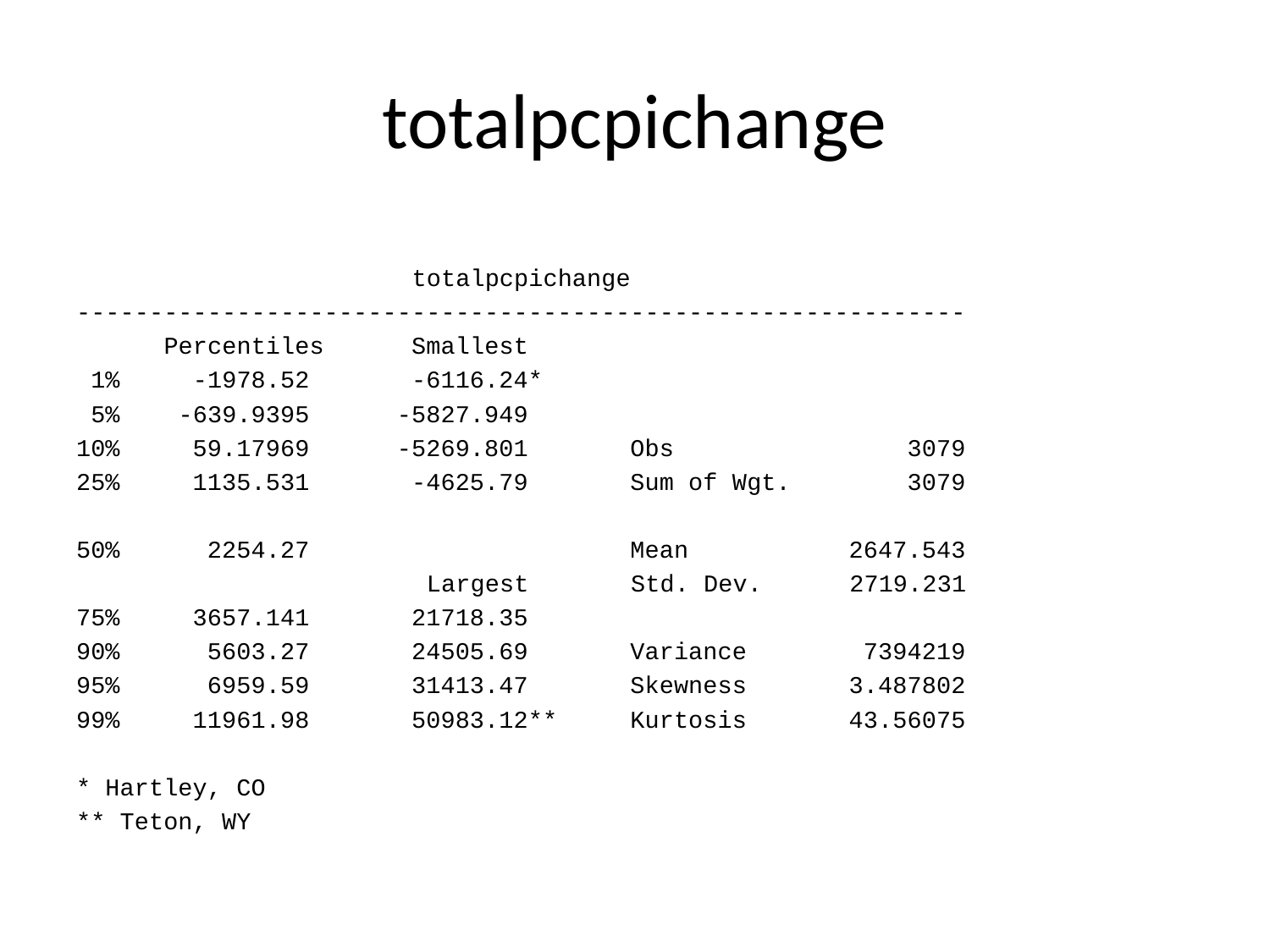

# totalpcpichange

                       totalpcpichange
-------------------------------------------------------------
      Percentiles      Smallest
 1%     -1978.52       -6116.24*
 5%    -639.9395      -5827.949
10%     59.17969      -5269.801       Obs                3079
25%     1135.531       -4625.79       Sum of Wgt.        3079

50%      2254.27                      Mean           2647.543
                        Largest       Std. Dev.      2719.231
75%     3657.141       21718.35
90%      5603.27       24505.69       Variance        7394219
95%      6959.59       31413.47       Skewness       3.487802
99%     11961.98       50983.12**     Kurtosis       43.56075

* Hartley, CO
** Teton, WY